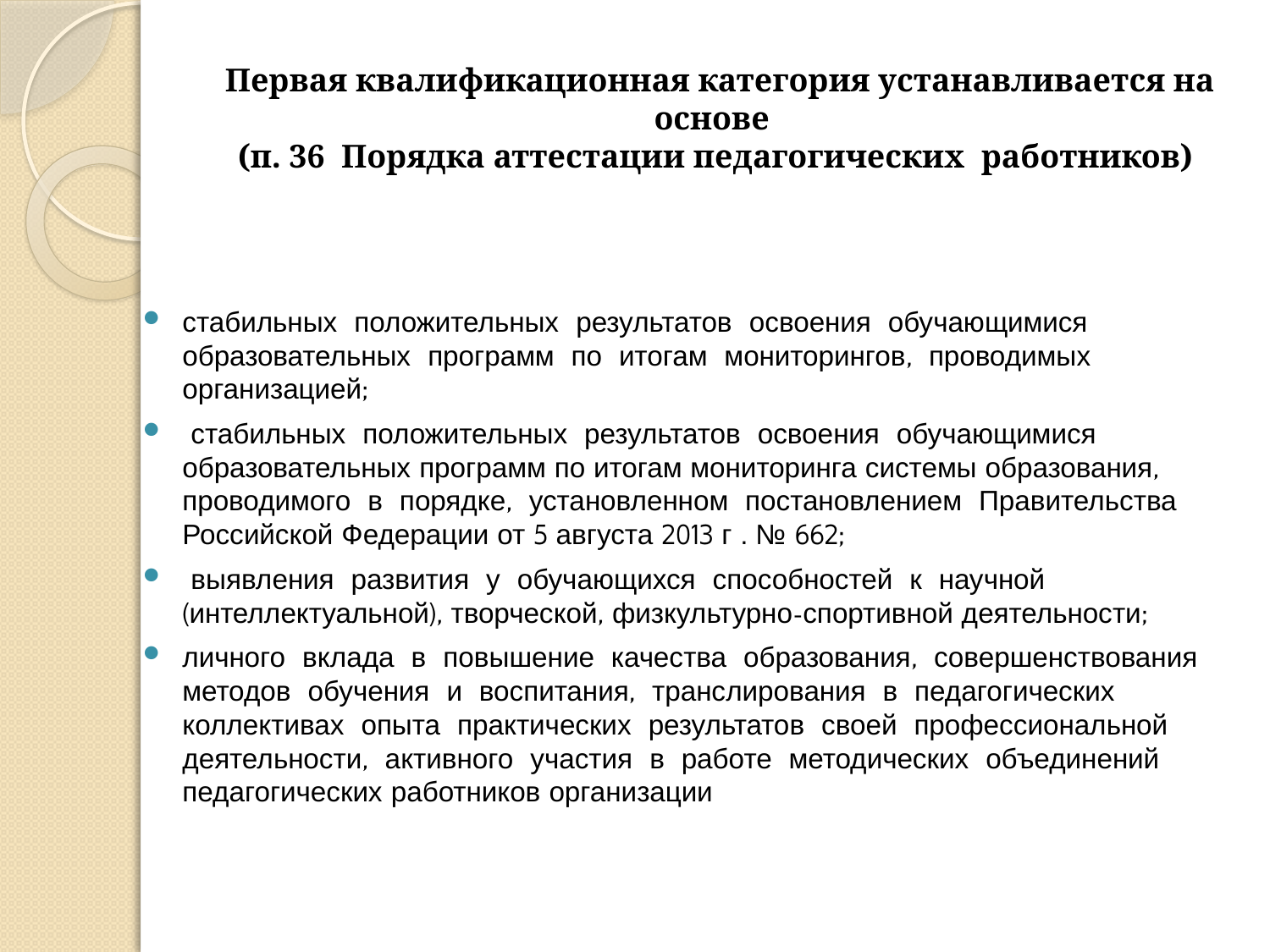

# Первая квалификационная категория устанавливается на основе (п. 36  Порядка аттестации педагогических  работников)
стабильных  положительных  результатов  освоения  обучающимися образовательных  программ  по  итогам  мониторингов,  проводимых организацией;
 стабильных  положительных  результатов  освоения  обучающимися образовательных программ по итогам мониторинга системы образования, проводимого  в  порядке,  установленном  постановлением  Правительства Российской Федерации от 5 августа 2013 г . № 662;
 выявления  развития  у  обучающихся  способностей  к  научной (интеллектуальной), творческой, физкультурно-спортивной деятельности;
личного  вклада  в  повышение  качества  образования,  совершенствования методов  обучения  и  воспитания,  транслирования  в  педагогических коллективах  опыта  практических  результатов  своей  профессиональной  деятельности,  активного  участия  в  работе  методических  объединений педагогических работников организации